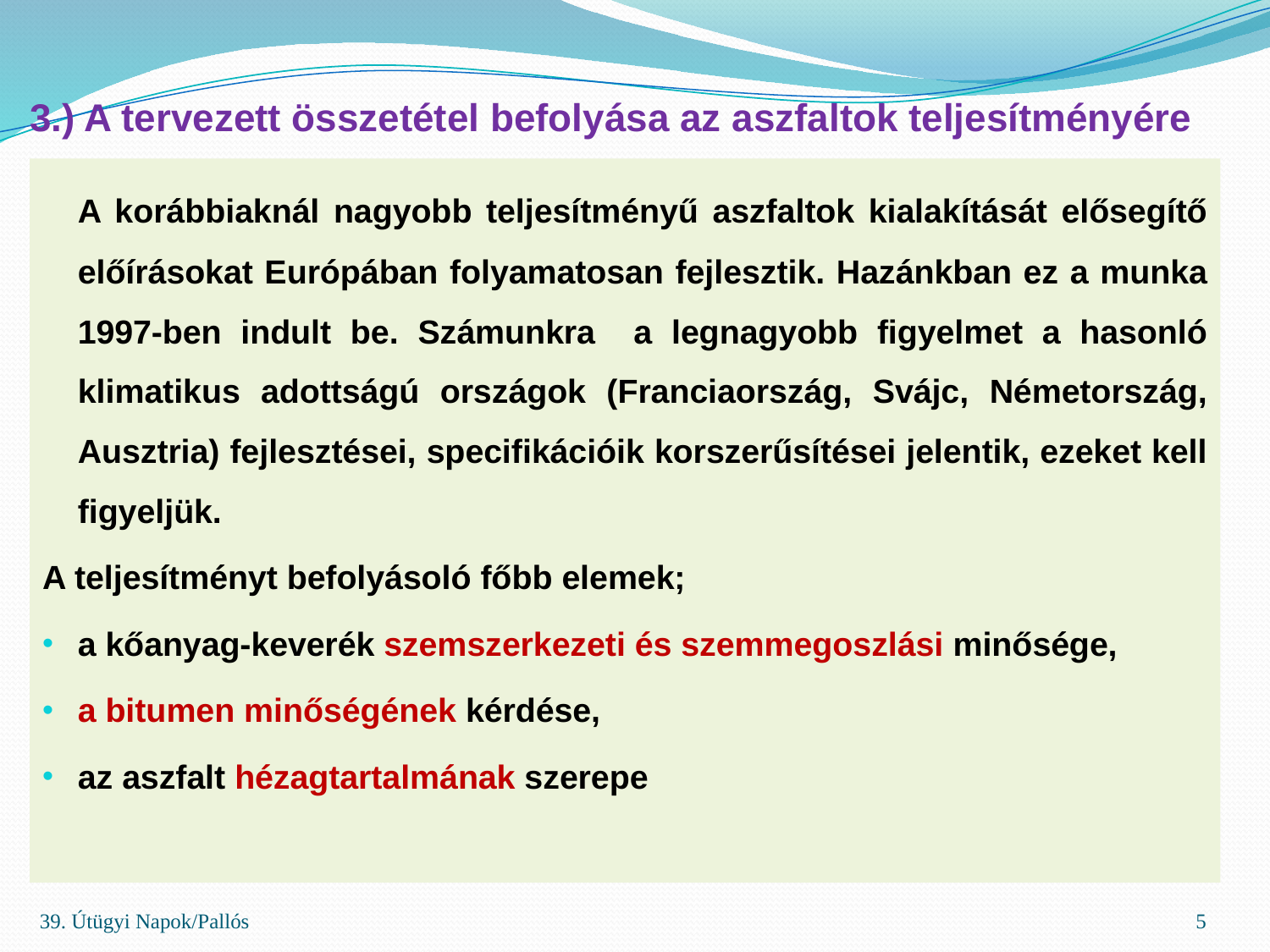

# 3.) A tervezett összetétel befolyása az aszfaltok teljesítményére
	A korábbiaknál nagyobb teljesítményű aszfaltok kialakítását elősegítő előírásokat Európában folyamatosan fejlesztik. Hazánkban ez a munka 1997-ben indult be. Számunkra  a legnagyobb figyelmet a hasonló klimatikus adottságú országok (Franciaország, Svájc, Németország, Ausztria) fejlesztései, specifikációik korszerűsítései jelentik, ezeket kell figyeljük.
A teljesítményt befolyásoló főbb elemek;
a kőanyag-keverék szemszerkezeti és szemmegoszlási minősége,
a bitumen minőségének kérdése,
az aszfalt hézagtartalmának szerepe

39. Útügyi Napok/Pallós
5